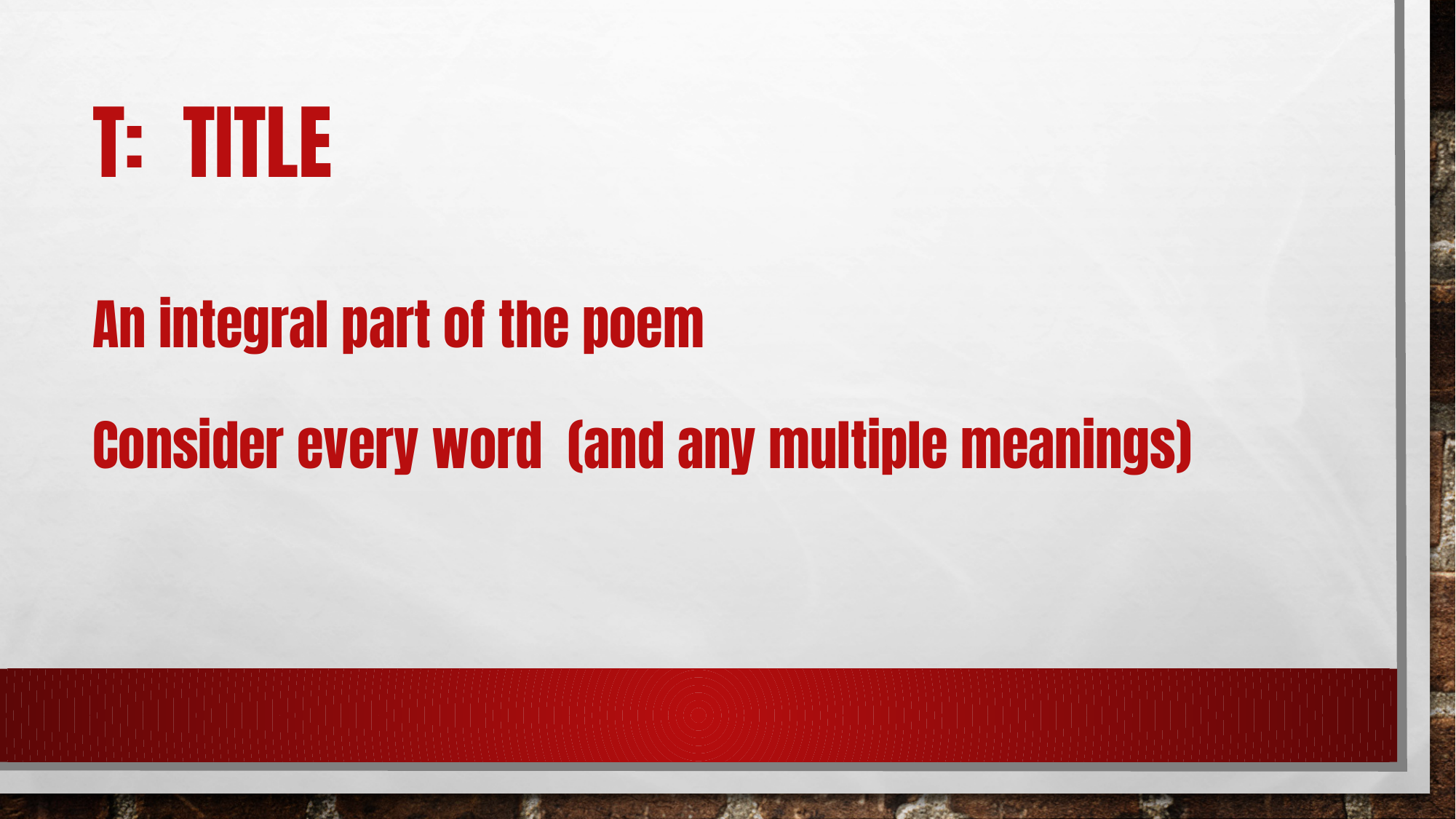

# T:  TITLE
An integral part of the poem
Consider every word  (and any multiple meanings)